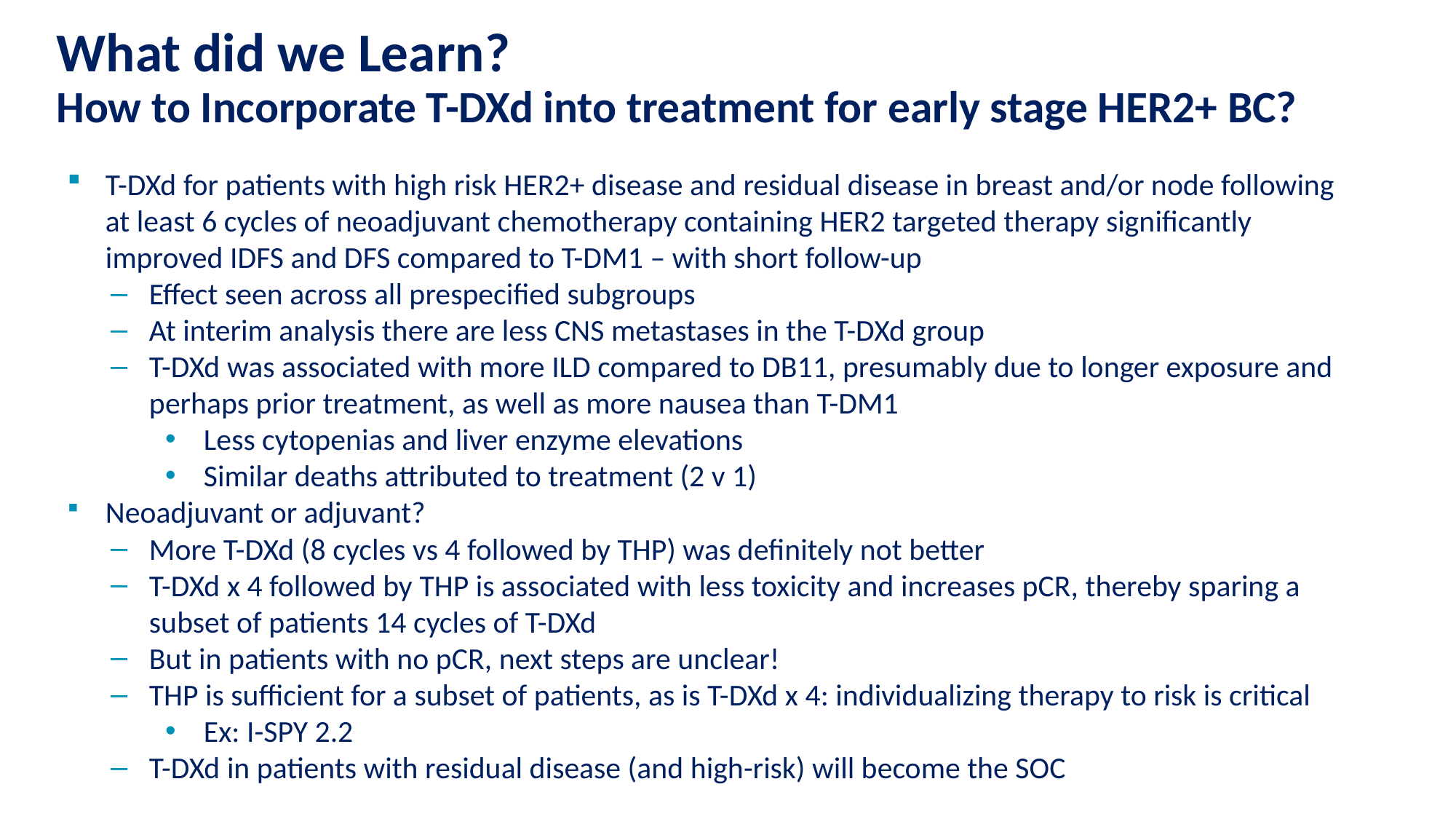

# What did we Learn? How to Incorporate T-DXd into treatment for early stage HER2+ BC?
T-DXd for patients with high risk HER2+ disease and residual disease in breast and/or node following at least 6 cycles of neoadjuvant chemotherapy containing HER2 targeted therapy significantly improved IDFS and DFS compared to T-DM1 – with short follow-up
Effect seen across all prespecified subgroups
At interim analysis there are less CNS metastases in the T-DXd group
T-DXd was associated with more ILD compared to DB11, presumably due to longer exposure and perhaps prior treatment, as well as more nausea than T-DM1
Less cytopenias and liver enzyme elevations
Similar deaths attributed to treatment (2 v 1)
Neoadjuvant or adjuvant?
More T-DXd (8 cycles vs 4 followed by THP) was definitely not better
T-DXd x 4 followed by THP is associated with less toxicity and increases pCR, thereby sparing a subset of patients 14 cycles of T-DXd
But in patients with no pCR, next steps are unclear!
THP is sufficient for a subset of patients, as is T-DXd x 4: individualizing therapy to risk is critical
Ex: I-SPY 2.2
T-DXd in patients with residual disease (and high-risk) will become the SOC